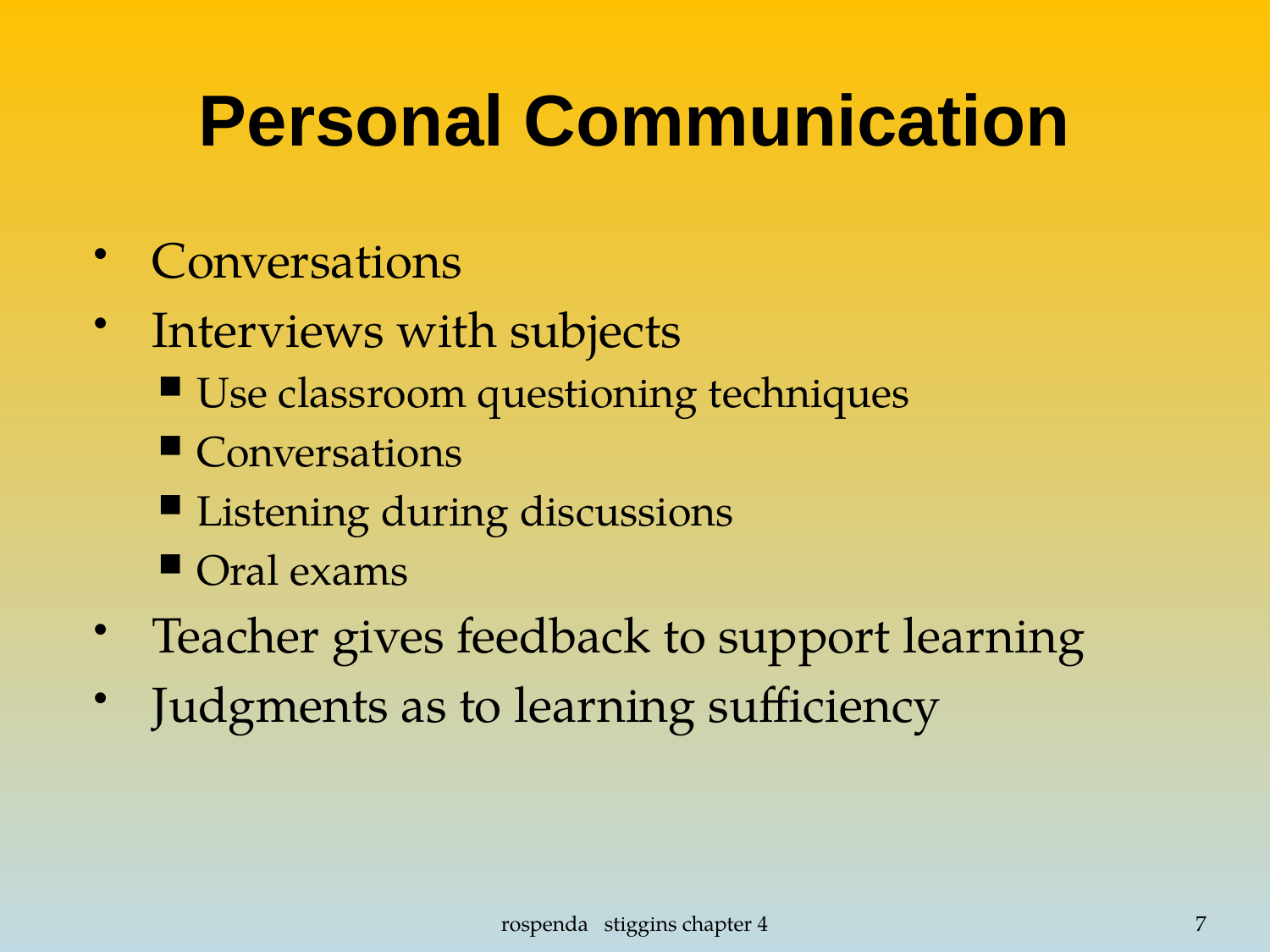

# Personal Communication
Conversations
Interviews with subjects
Use classroom questioning techniques
Conversations
Listening during discussions
Oral exams
Teacher gives feedback to support learning
Judgments as to learning sufficiency
rospenda   stiggins chapter 4
7